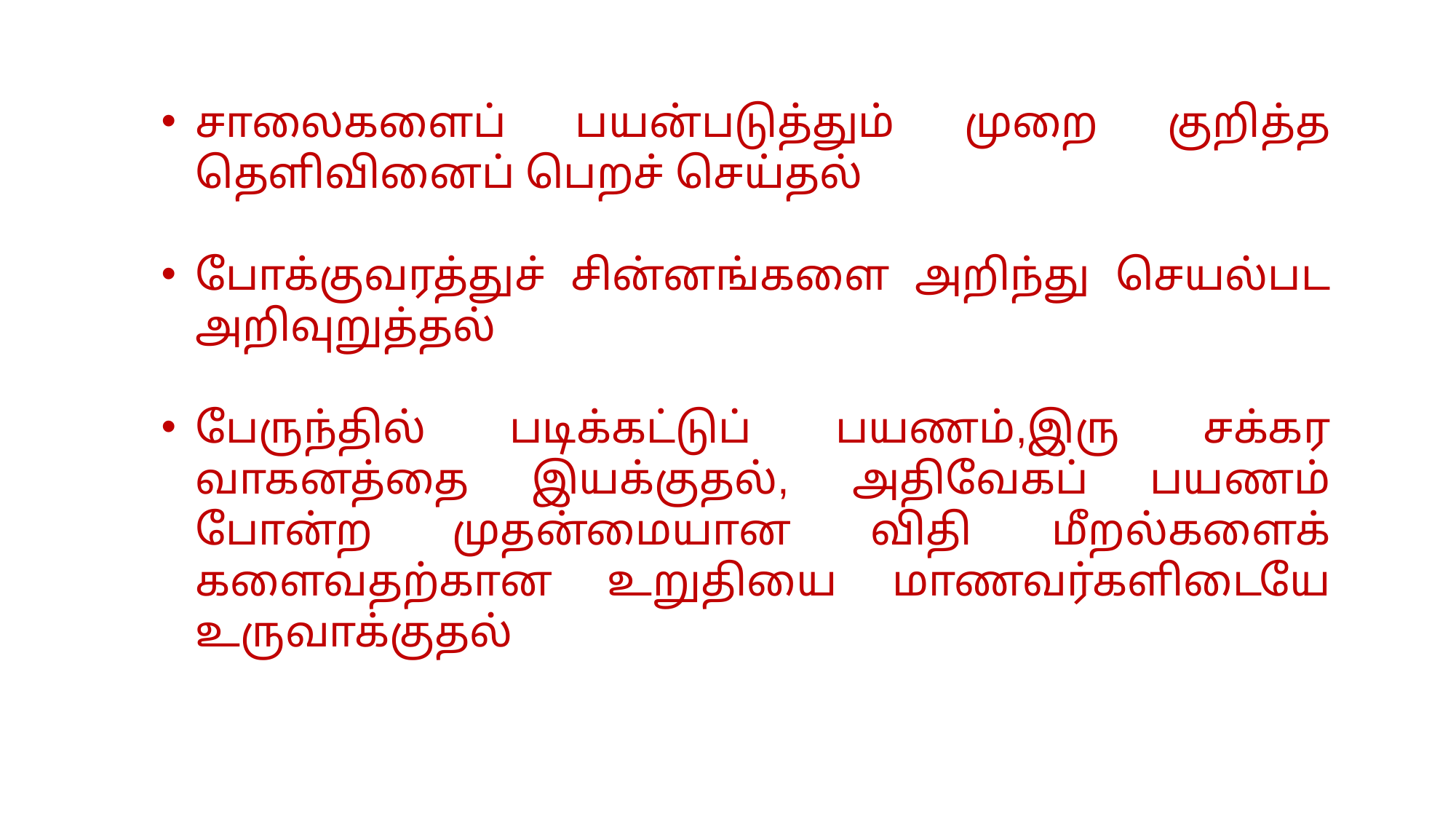

சாலைகளைப் பயன்படுத்தும் முறை குறித்த தெளிவினைப் பெறச் செய்தல்

போக்குவரத்துச் சின்னங்களை அறிந்து செயல்பட அறிவுறுத்தல்

பேருந்தில் படிக்கட்டுப் பயணம்,இரு சக்கர வாகனத்தை இயக்குதல், அதிவேகப் பயணம் போன்ற முதன்மையான விதி மீறல்களைக் களைவதற்கான உறுதியை மாணவர்களிடையே உருவாக்குதல்